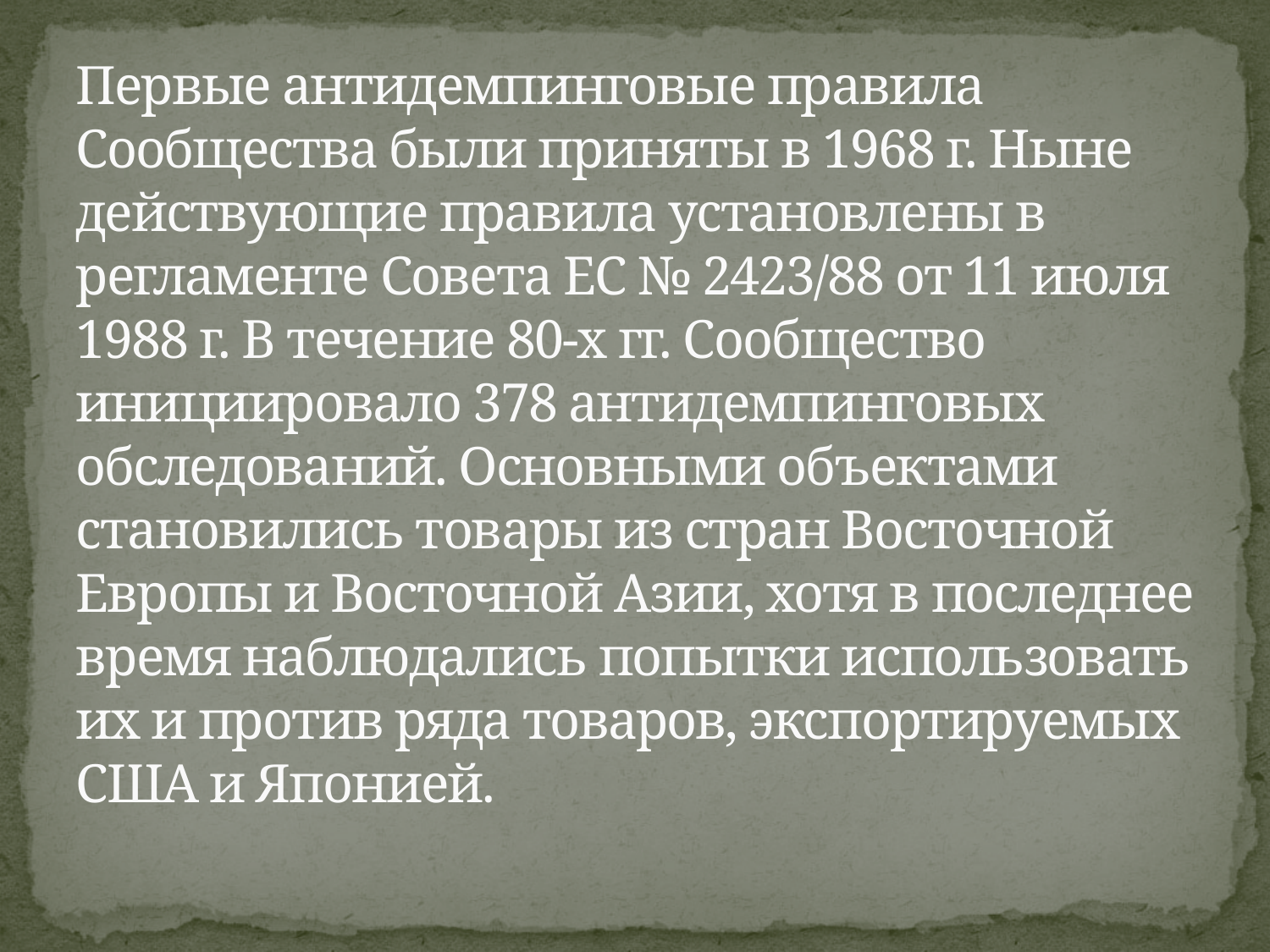

# Первые антидемпинговые правила Сообщества были приняты в 1968 г. Ныне действующие правила установлены в регламенте Совета ЕС № 2423/88 от 11 июля 1988 г. В течение 80-х гг. Сообщество инициировало 378 антидемпинговых обследований. Основными объектами становились товары из стран Восточной Европы и Восточной Азии, хотя в последнее время наблюдались попытки использовать их и против ряда товаров, экспортируемых США и Японией.